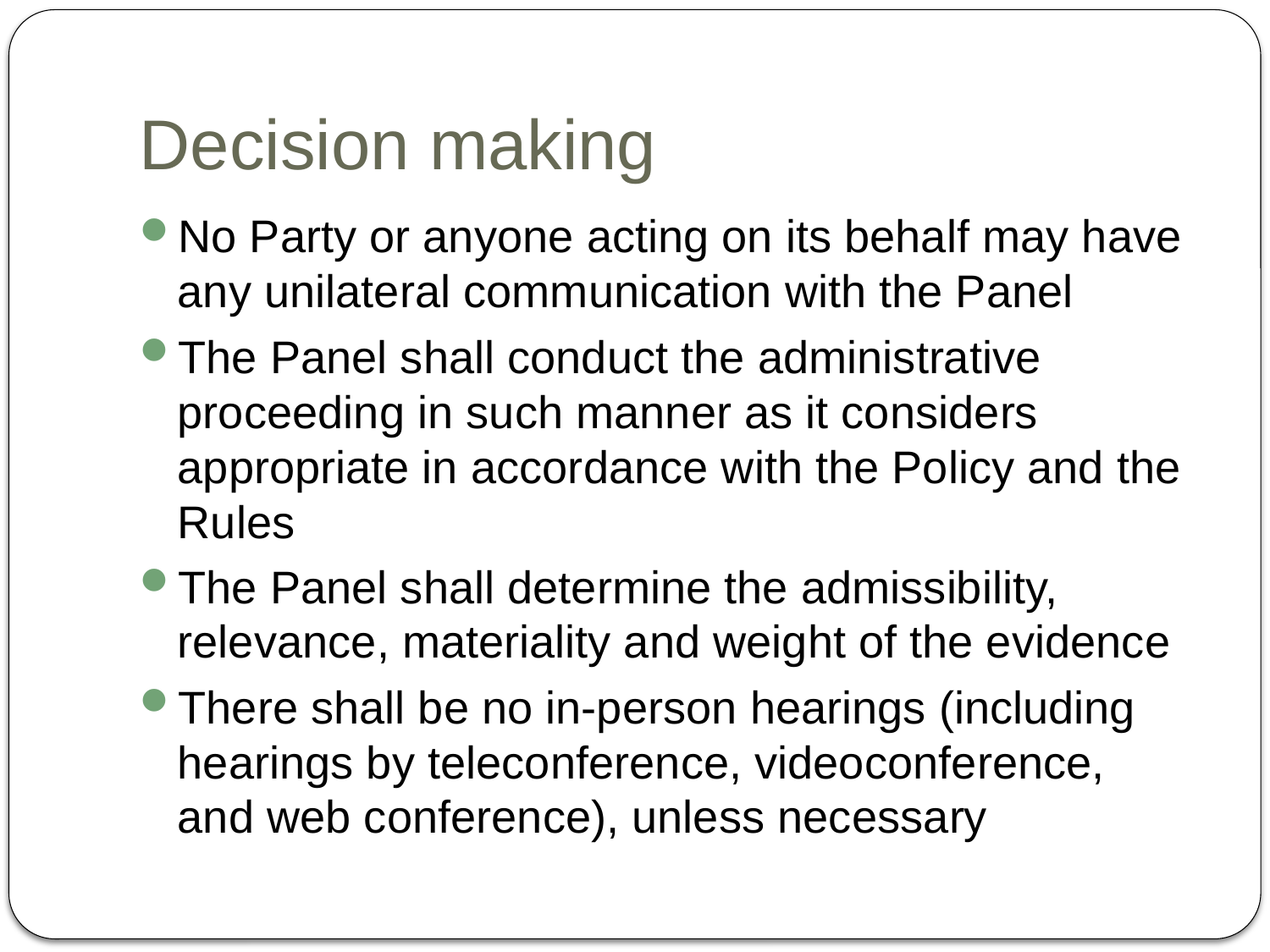

# Decision making
No Party or anyone acting on its behalf may have any unilateral communication with the Panel
The Panel shall conduct the administrative proceeding in such manner as it considers appropriate in accordance with the Policy and the Rules
The Panel shall determine the admissibility, relevance, materiality and weight of the evidence
There shall be no in-person hearings (including hearings by teleconference, videoconference, and web conference), unless necessary